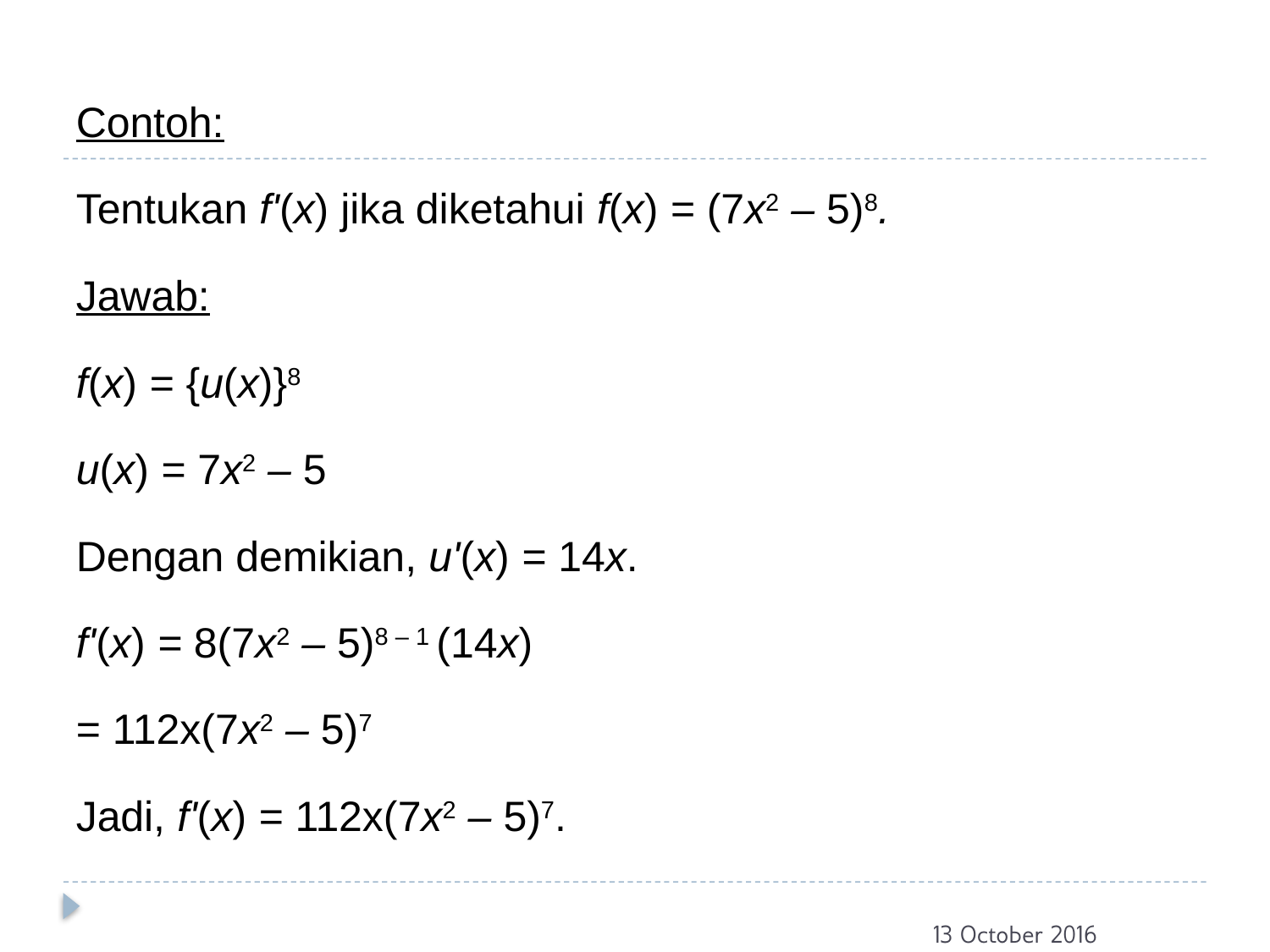

Contoh:
Tentukan f'(x) jika diketahui f(x) = (7x2 – 5)8.
Jawab:
f(x) = {u(x)}8
u(x) = 7x2 – 5
Dengan demikian, u'(x) = 14x.
f'(x) = 8(7x2 – 5)8 – 1 (14x)
= 112x(7x2 – 5)7
Jadi, f'(x) = 112x(7x2 – 5)7.
13 October 2016